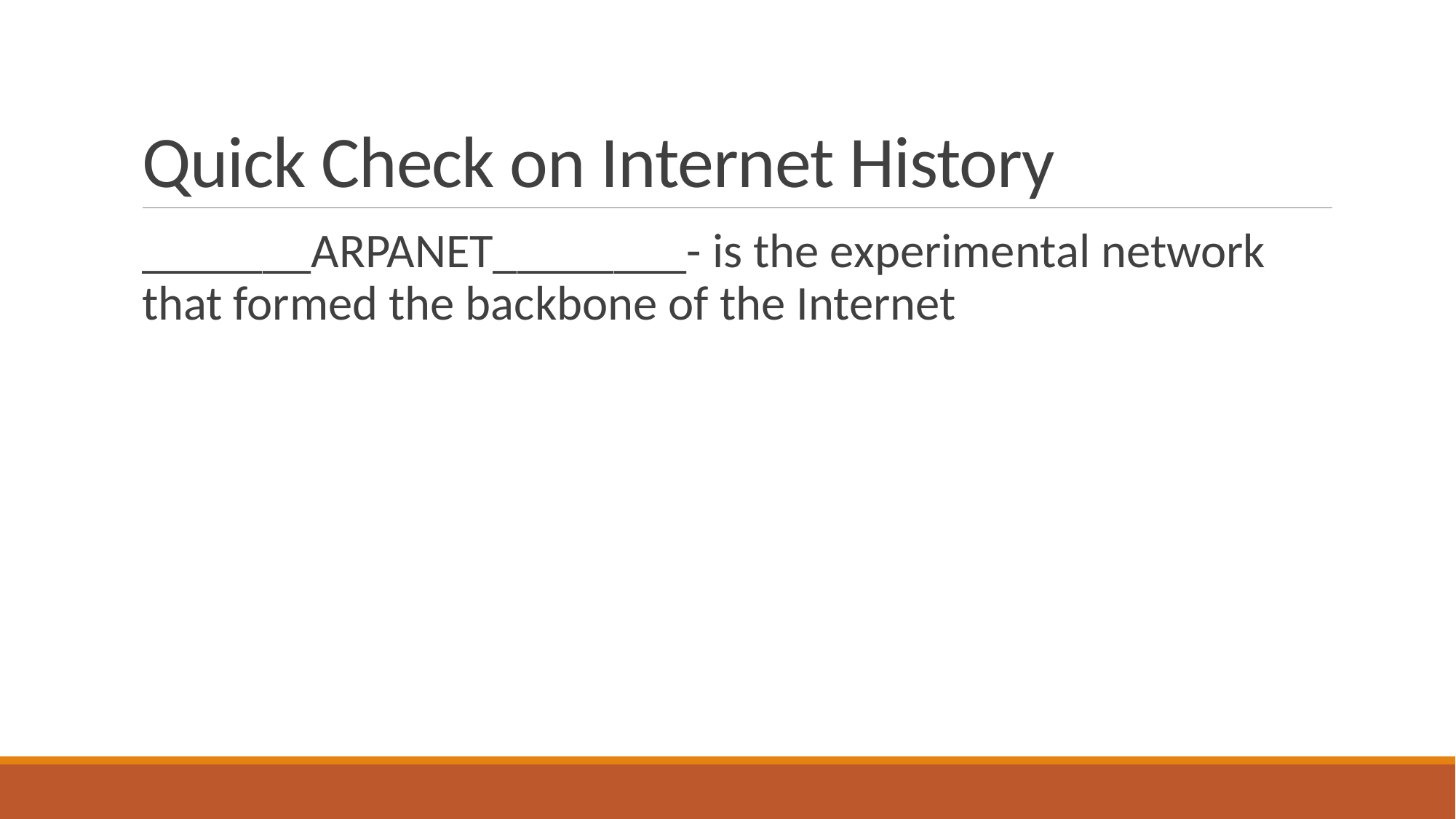

# Quick Check on Internet History
_______ARPANET________- is the experimental network that formed the backbone of the Internet